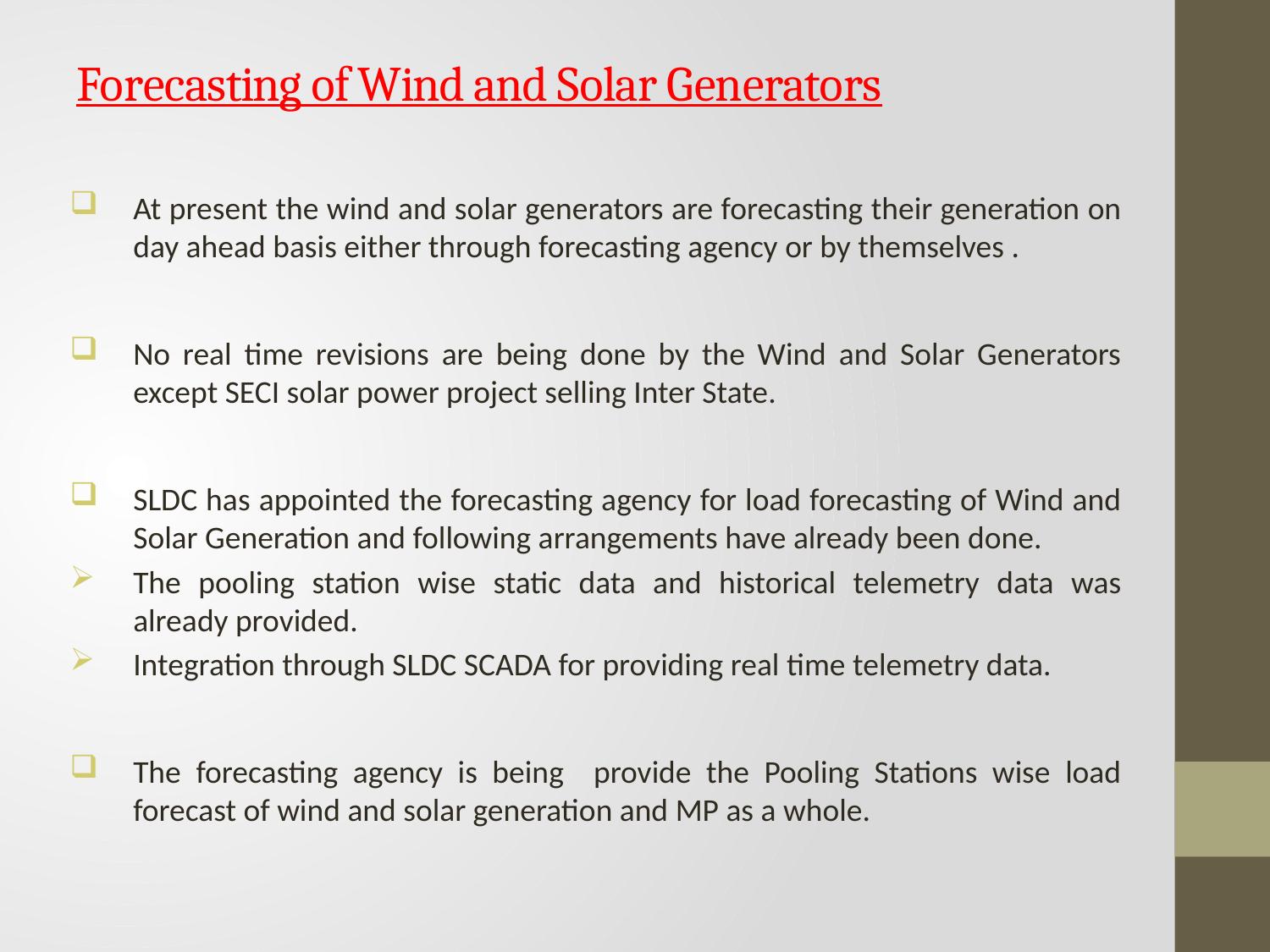

# Forecasting of Wind and Solar Generators
At present the wind and solar generators are forecasting their generation on day ahead basis either through forecasting agency or by themselves .

No real time revisions are being done by the Wind and Solar Generators except SECI solar power project selling Inter State.

SLDC has appointed the forecasting agency for load forecasting of Wind and Solar Generation and following arrangements have already been done.
The pooling station wise static data and historical telemetry data was already provided.
Integration through SLDC SCADA for providing real time telemetry data.

The forecasting agency is being  provide the Pooling Stations wise load forecast of wind and solar generation and MP as a whole.